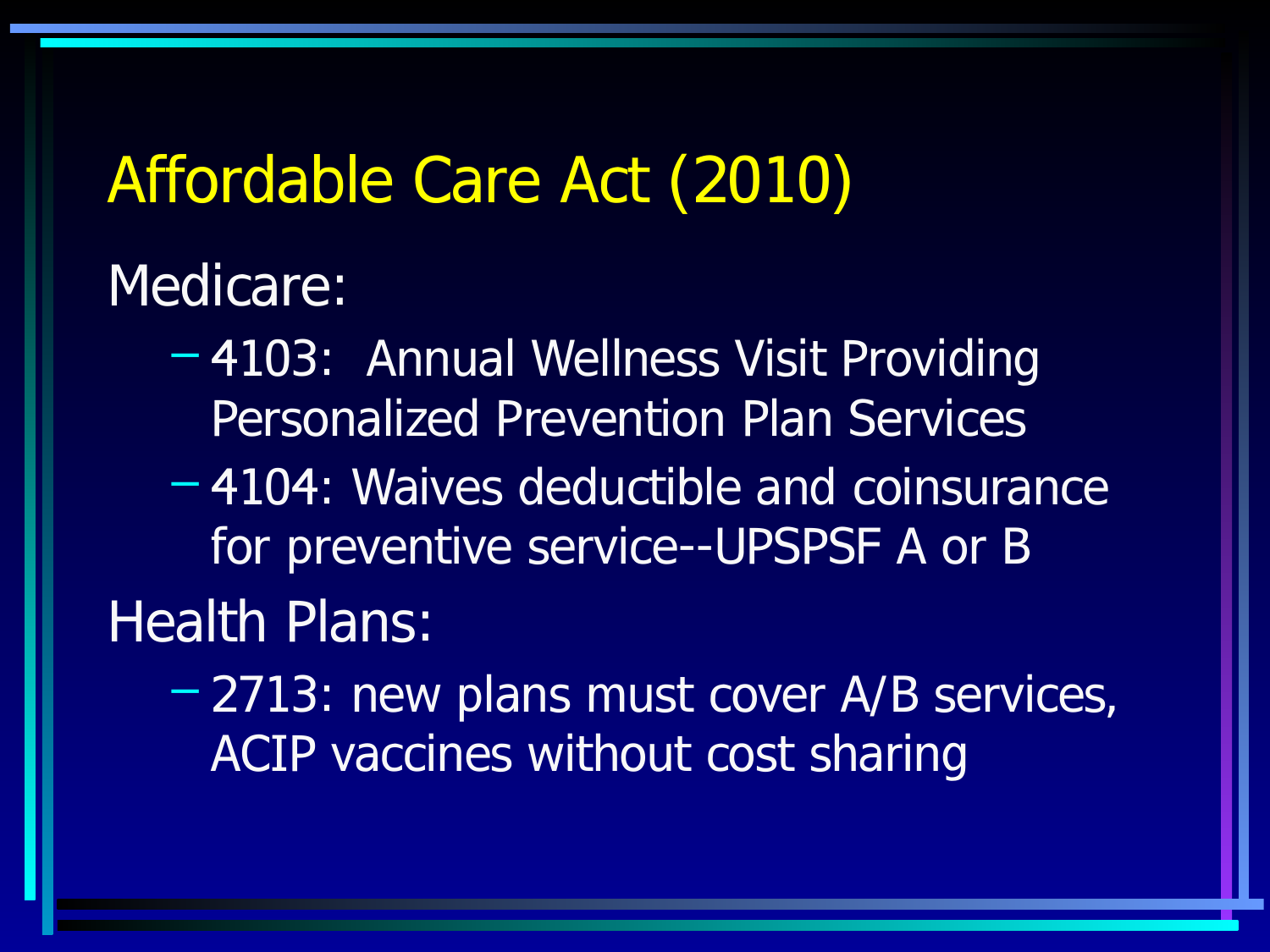

# Affordable Care Act (2010)
Medicare:
4103:  Annual Wellness Visit Providing Personalized Prevention Plan Services
4104: Waives deductible and coinsurance for preventive service--UPSPSF A or B
Health Plans:
2713: new plans must cover A/B services, ACIP vaccines without cost sharing